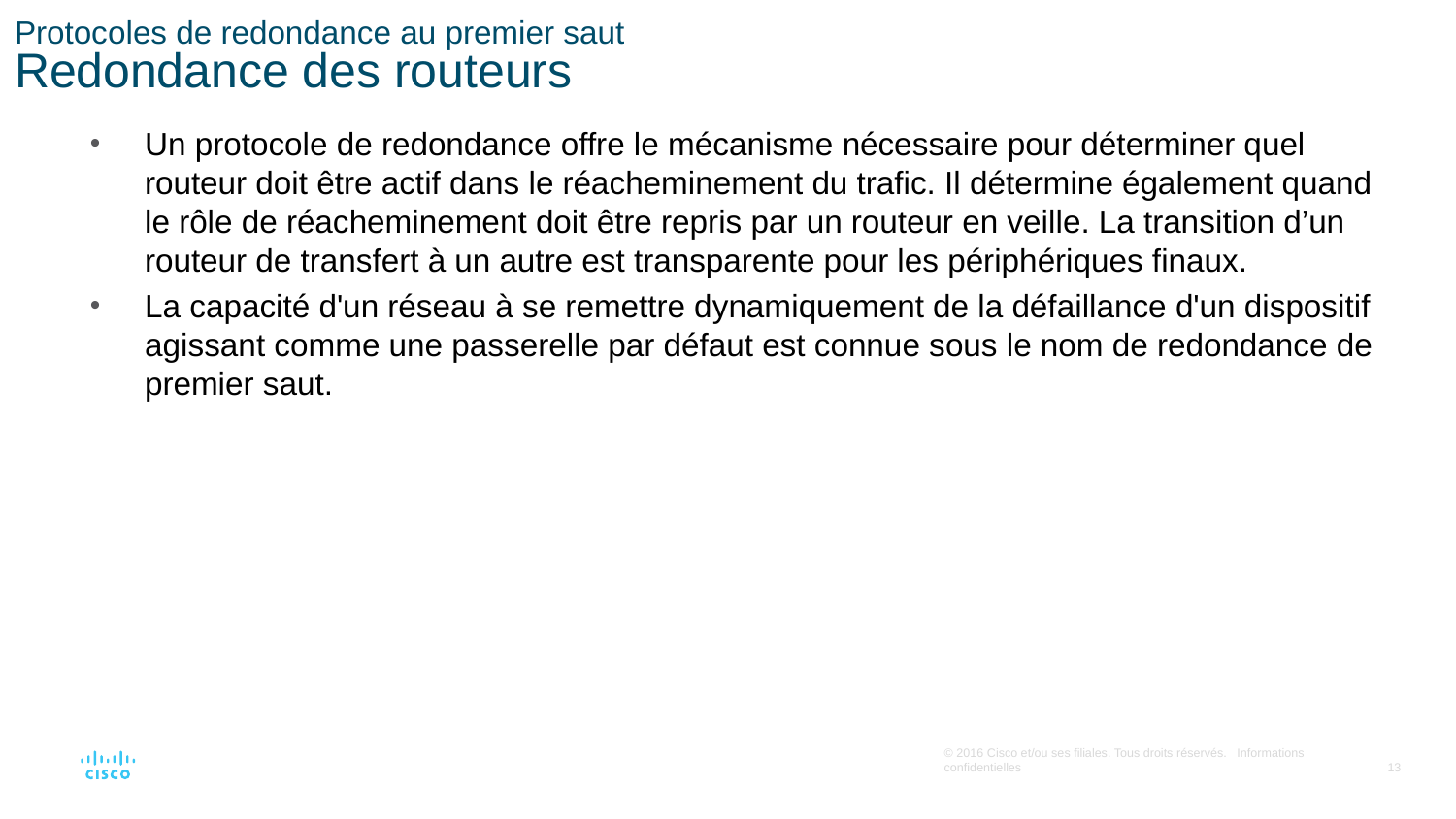

# Protocoles de redondance au premier saut Redondance des routeurs
Un protocole de redondance offre le mécanisme nécessaire pour déterminer quel routeur doit être actif dans le réacheminement du trafic. Il détermine également quand le rôle de réacheminement doit être repris par un routeur en veille. La transition d’un routeur de transfert à un autre est transparente pour les périphériques finaux.
La capacité d'un réseau à se remettre dynamiquement de la défaillance d'un dispositif agissant comme une passerelle par défaut est connue sous le nom de redondance de premier saut.